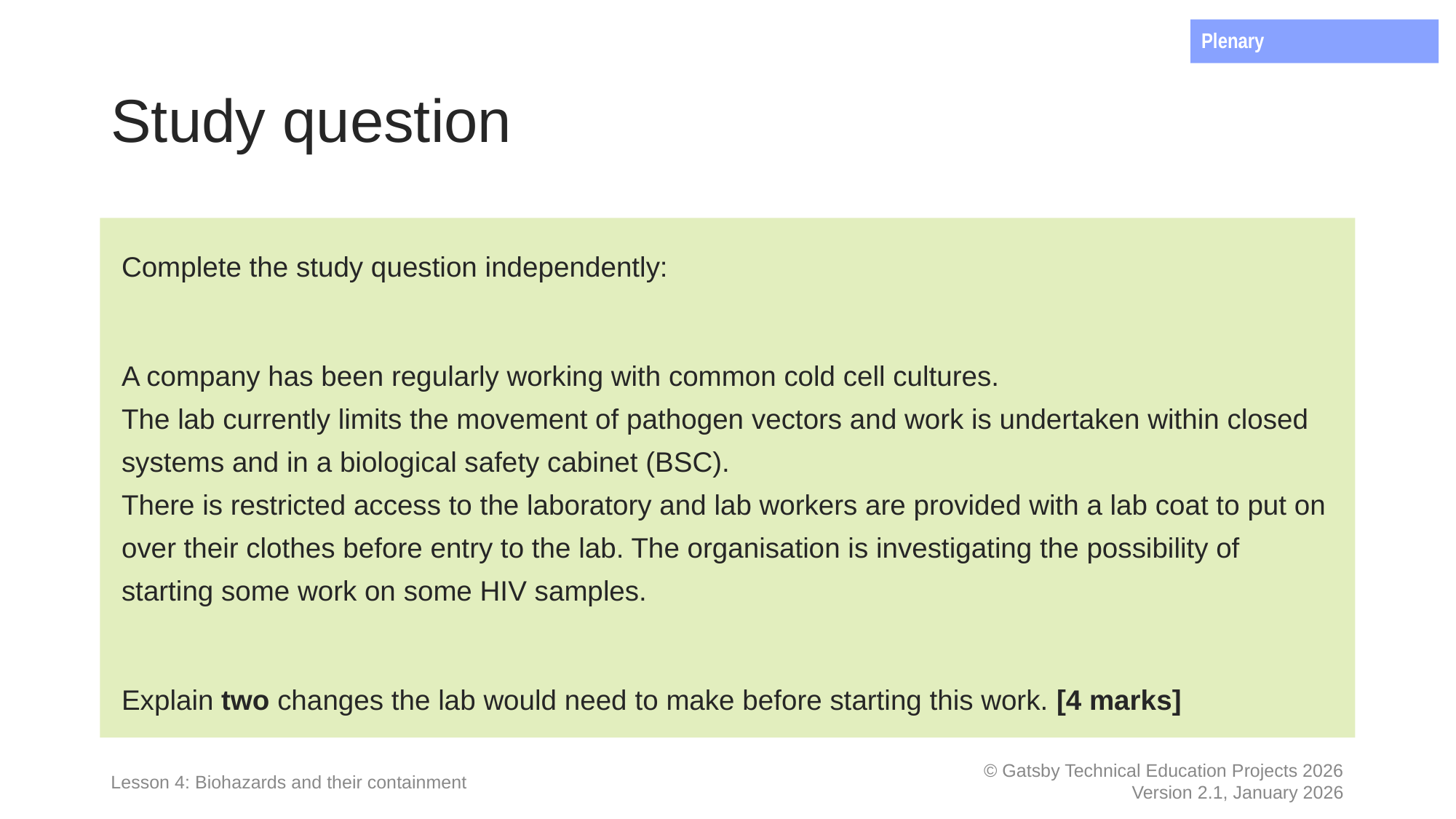

Plenary
# Study question
Complete the study question independently:

A company has been regularly working with common cold cell cultures.
The lab currently limits the movement of pathogen vectors and work is undertaken within closed systems and in a biological safety cabinet (BSC).
There is restricted access to the laboratory and lab workers are provided with a lab coat to put on over their clothes before entry to the lab. The organisation is investigating the possibility of starting some work on some HIV samples.

Explain two changes the lab would need to make before starting this work. [4 marks]
Lesson 4: Biohazards and their containment